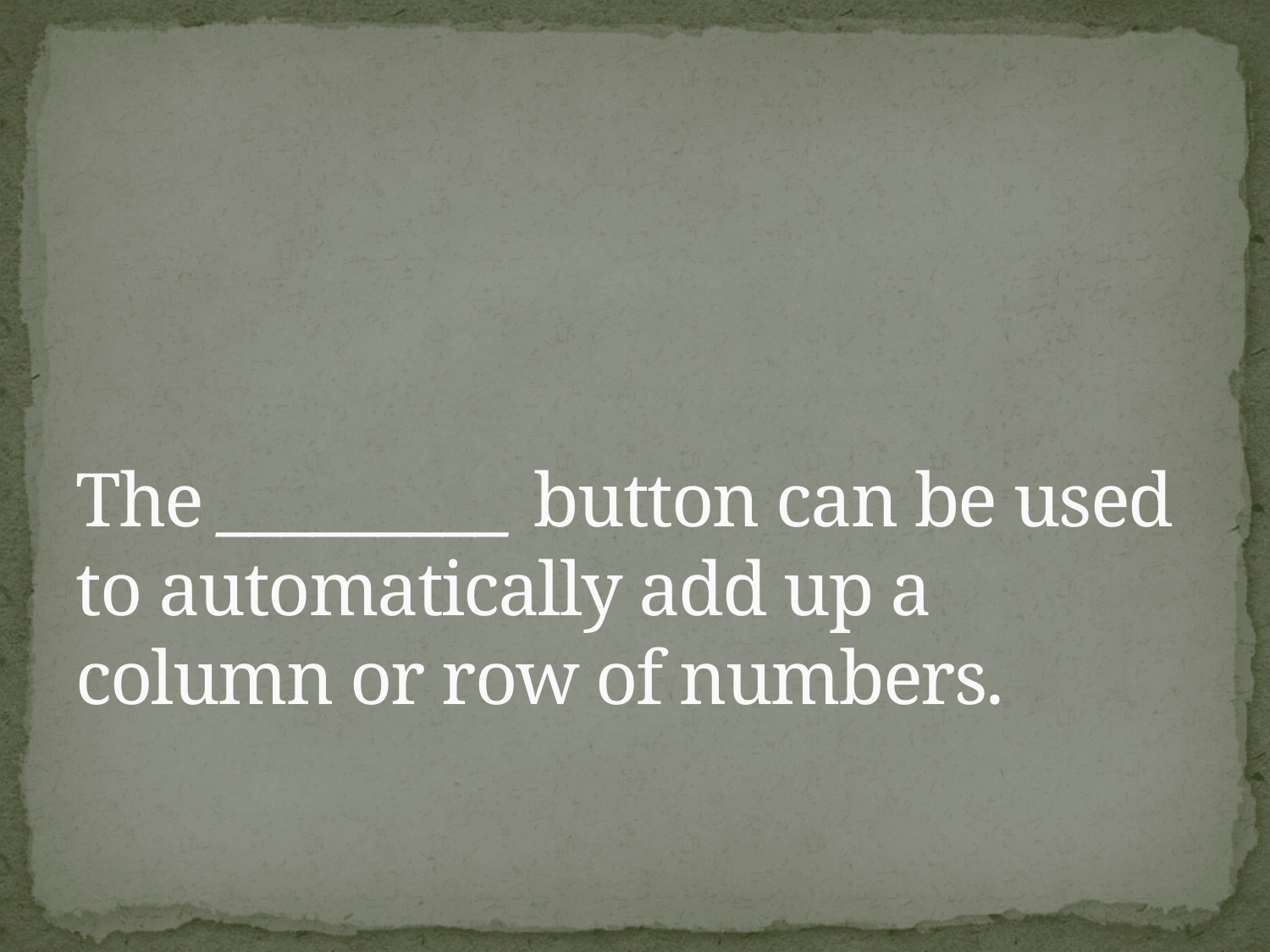

# The _________ button can be used to automatically add up a column or row of numbers.